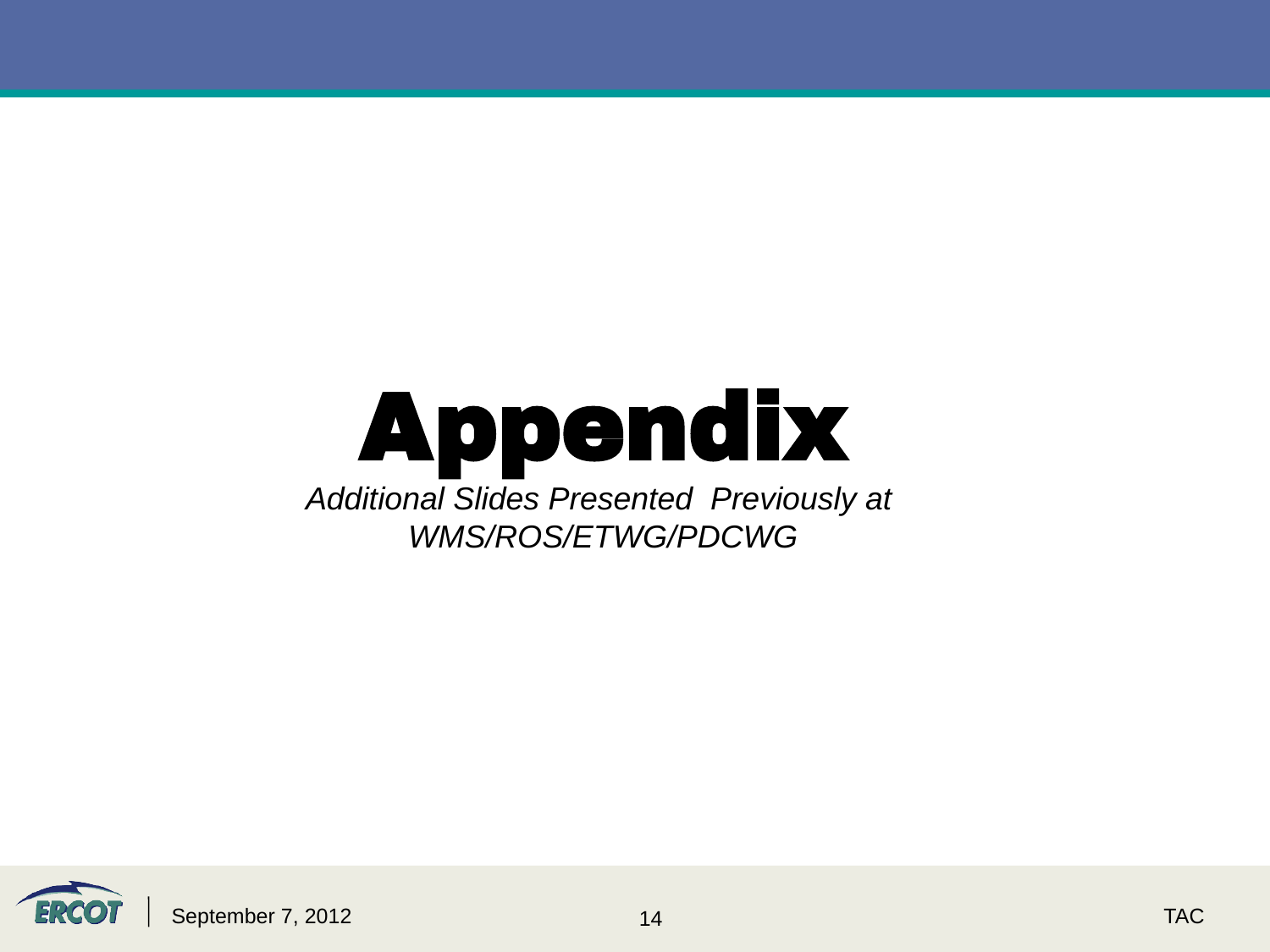

# Appendix Additional Slides Presented  Previously at  WMS/ROS/ETWG/PDCWG
September 7, 2012
TAC